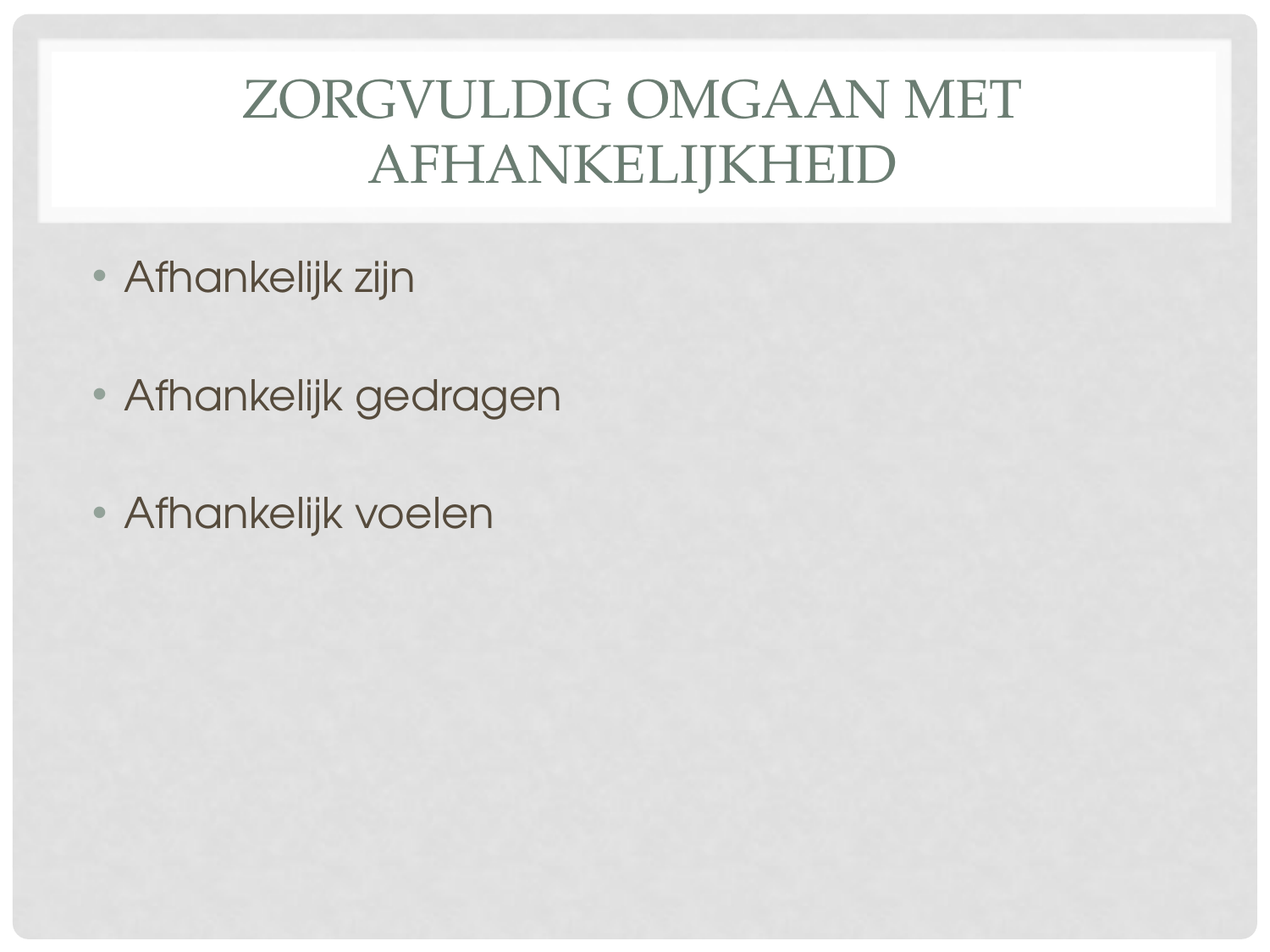

# Zorgvuldig omgaan met afhankelijkheid
Afhankelijk zijn

Afhankelijk gedragen

Afhankelijk voelen